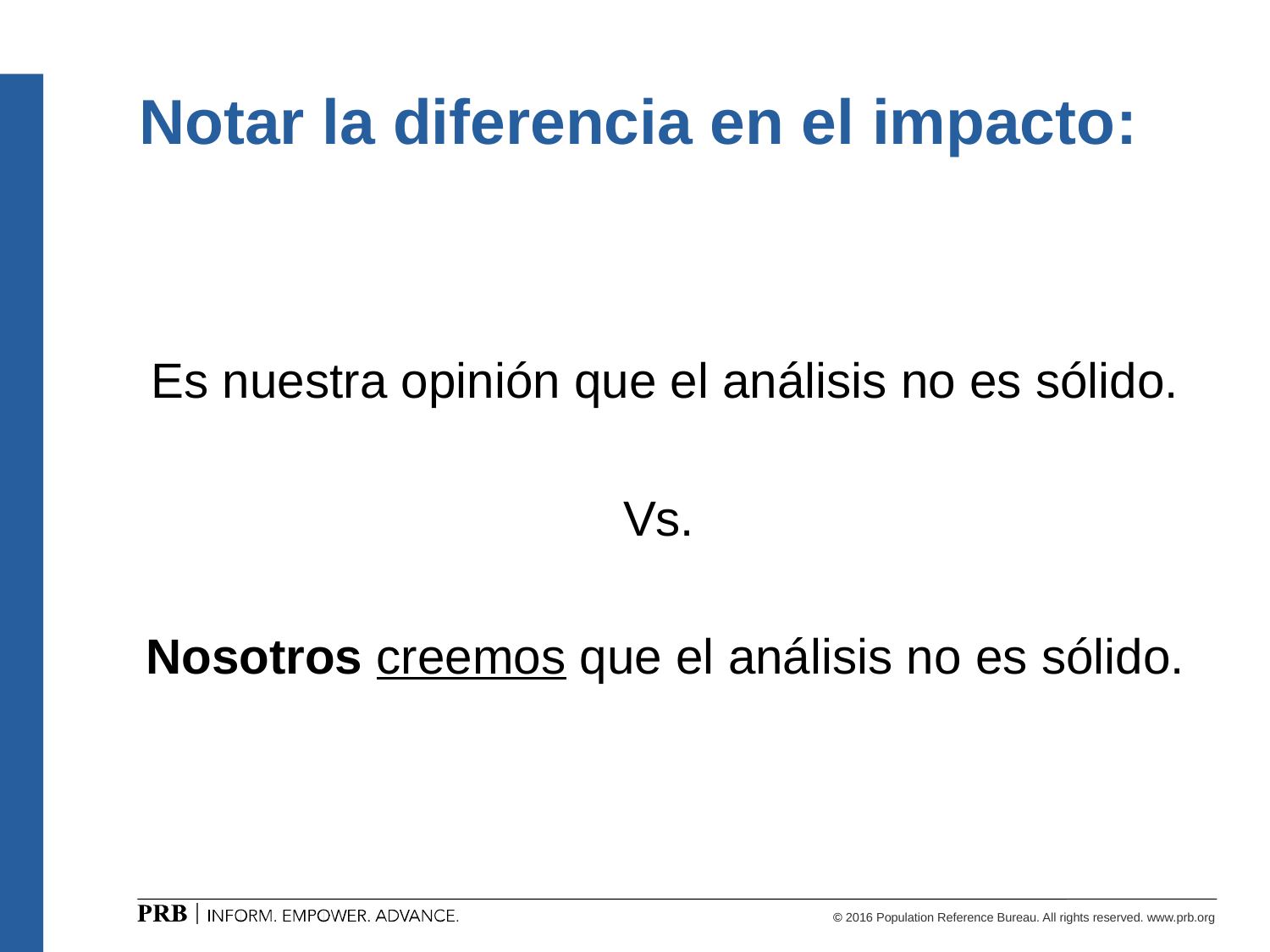

# Notar la diferencia en el impacto:

Es nuestra opinión que el análisis no es sólido.

Vs.

Nosotros creemos que el análisis no es sólido.